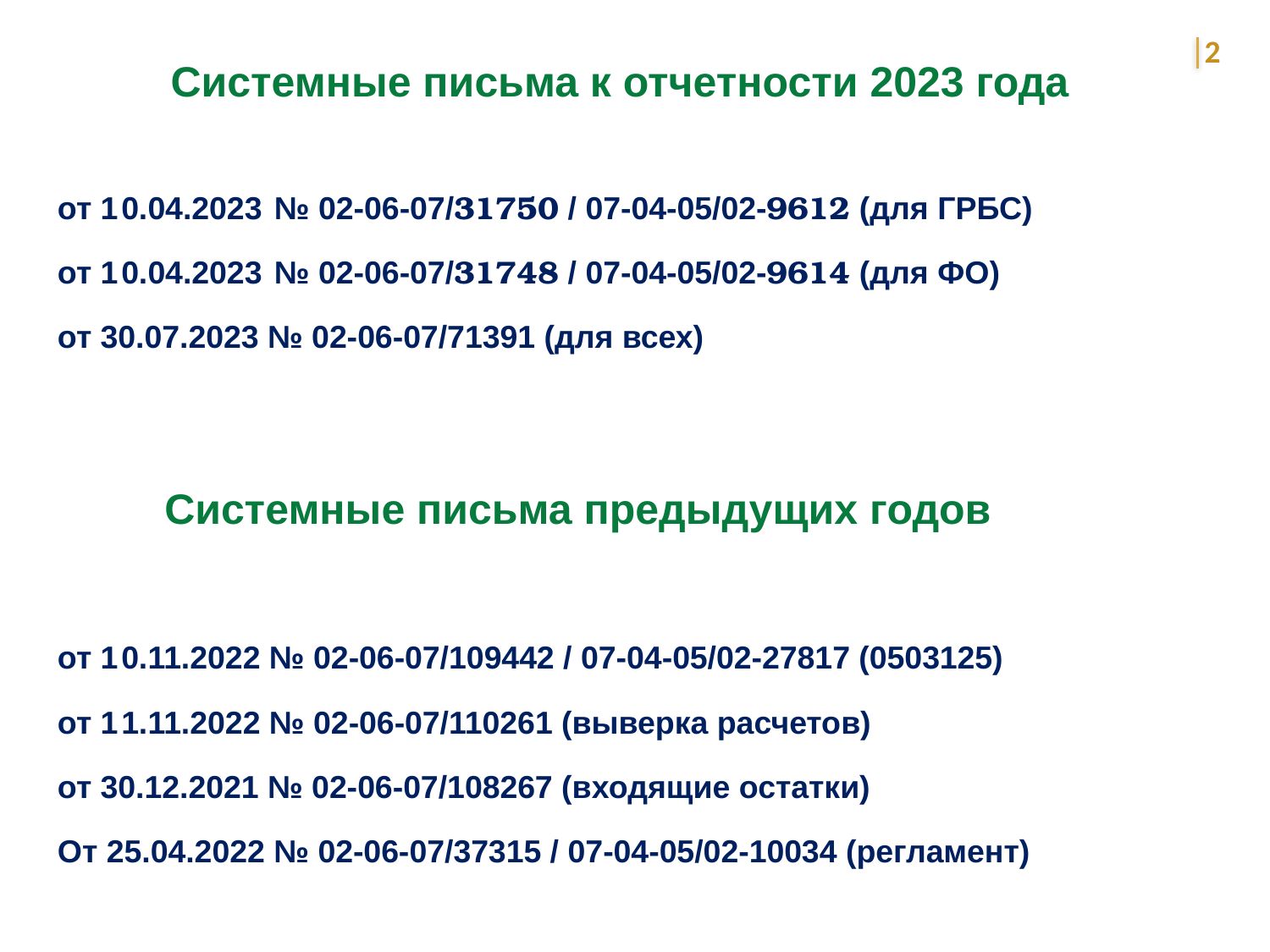

2
Системные письма к отчетности 2023 года
от 10.04.2023 № 02-06-07/31750 / 07-04-05/02-9612 (для ГРБС)
от 10.04.2023 № 02-06-07/31748 / 07-04-05/02-9614 (для ФО)
от 30.07.2023 № 02-06-07/71391 (для всех)
Системные письма предыдущих годов
от 10.11.2022 № 02-06-07/109442 / 07-04-05/02-27817 (0503125)
от 11.11.2022 № 02-06-07/110261 (выверка расчетов)
от 30.12.2021 № 02-06-07/108267 (входящие остатки)
От 25.04.2022 № 02-06-07/37315 / 07-04-05/02-10034 (регламент)